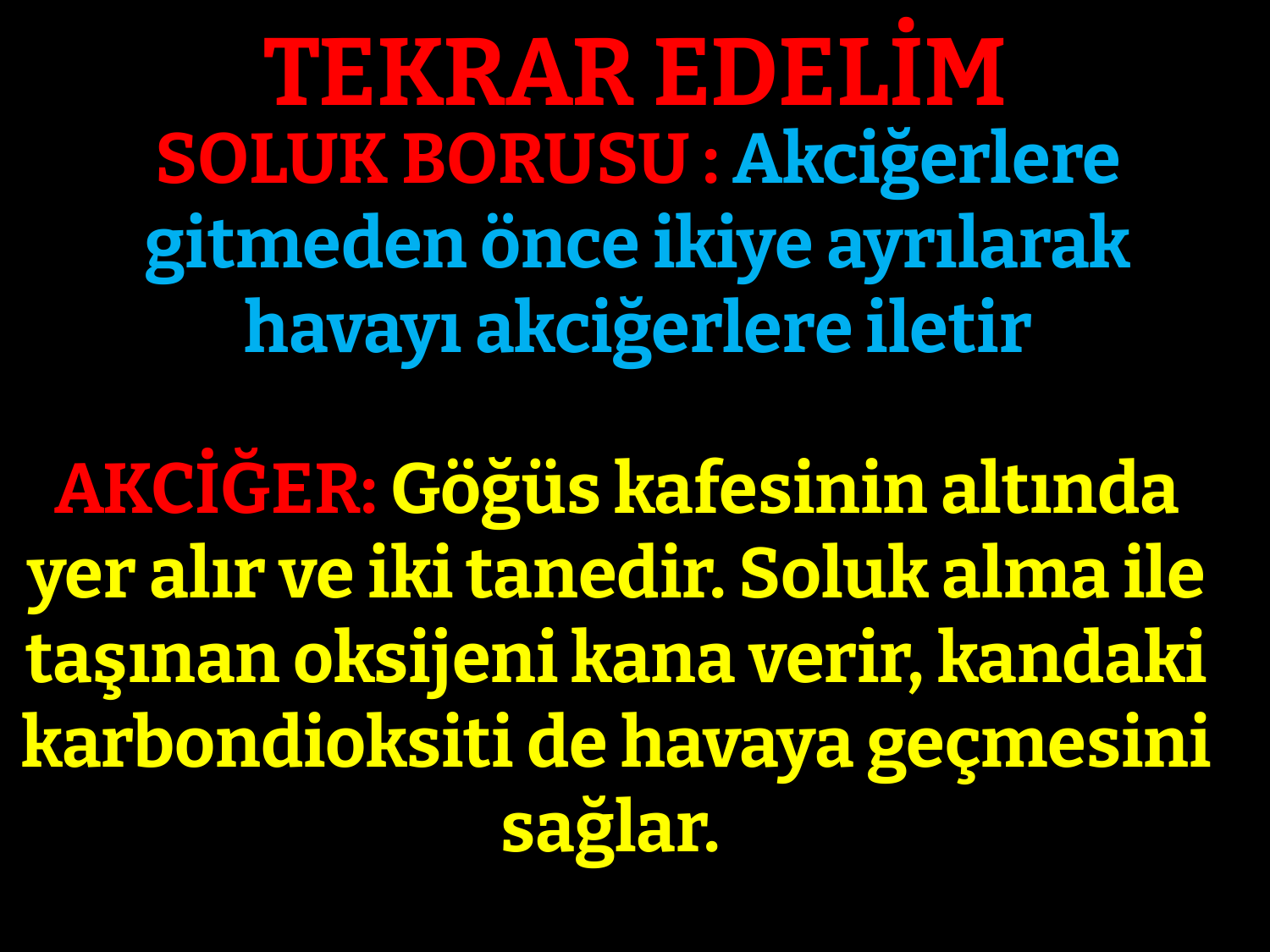

TEKRAR EDELİM
SOLUK BORUSU : Akciğerlere gitmeden önce ikiye ayrılarak havayı akciğerlere iletir
#
AKCİĞER: Göğüs kafesinin altında yer alır ve iki tanedir. Soluk alma ile taşınan oksijeni kana verir, kandaki karbondioksiti de havaya geçmesini sağlar.